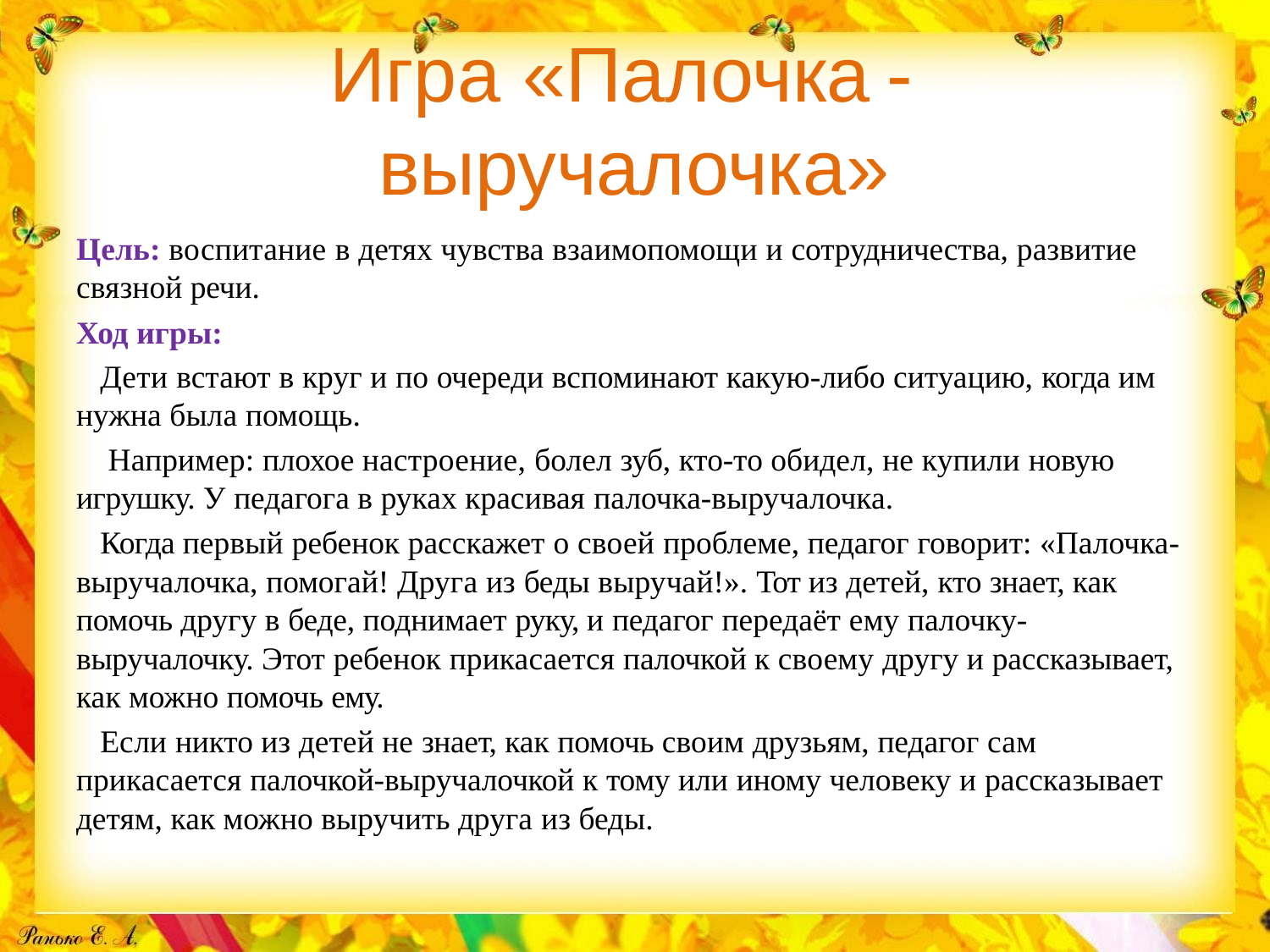

# Игра «Палочка	-  выручалочка»
Цель: воспитание в детях чувства взаимопомощи и сотрудничества, развитие  связной речи.
Ход игры:
Дети встают в круг и по очереди вспоминают какую-либо ситуацию, когда им  нужна была помощь.
Например: плохое настроение, болел зуб, кто-то обидел, не купили новую  игрушку. У педагога в руках красивая палочка-выручалочка.
Когда первый ребенок расскажет о своей проблеме, педагог говорит: «Палочка-  выручалочка, помогай! Друга из беды выручай!». Тот из детей, кто знает, как  помочь другу в беде, поднимает руку, и педагог передаёт ему палочку-  выручалочку. Этот ребенок прикасается палочкой к своему другу и рассказывает,  как можно помочь ему.
Если никто из детей не знает, как помочь своим друзьям, педагог сам  прикасается палочкой-выручалочкой к тому или иному человеку и рассказывает  детям, как можно выручить друга из беды.